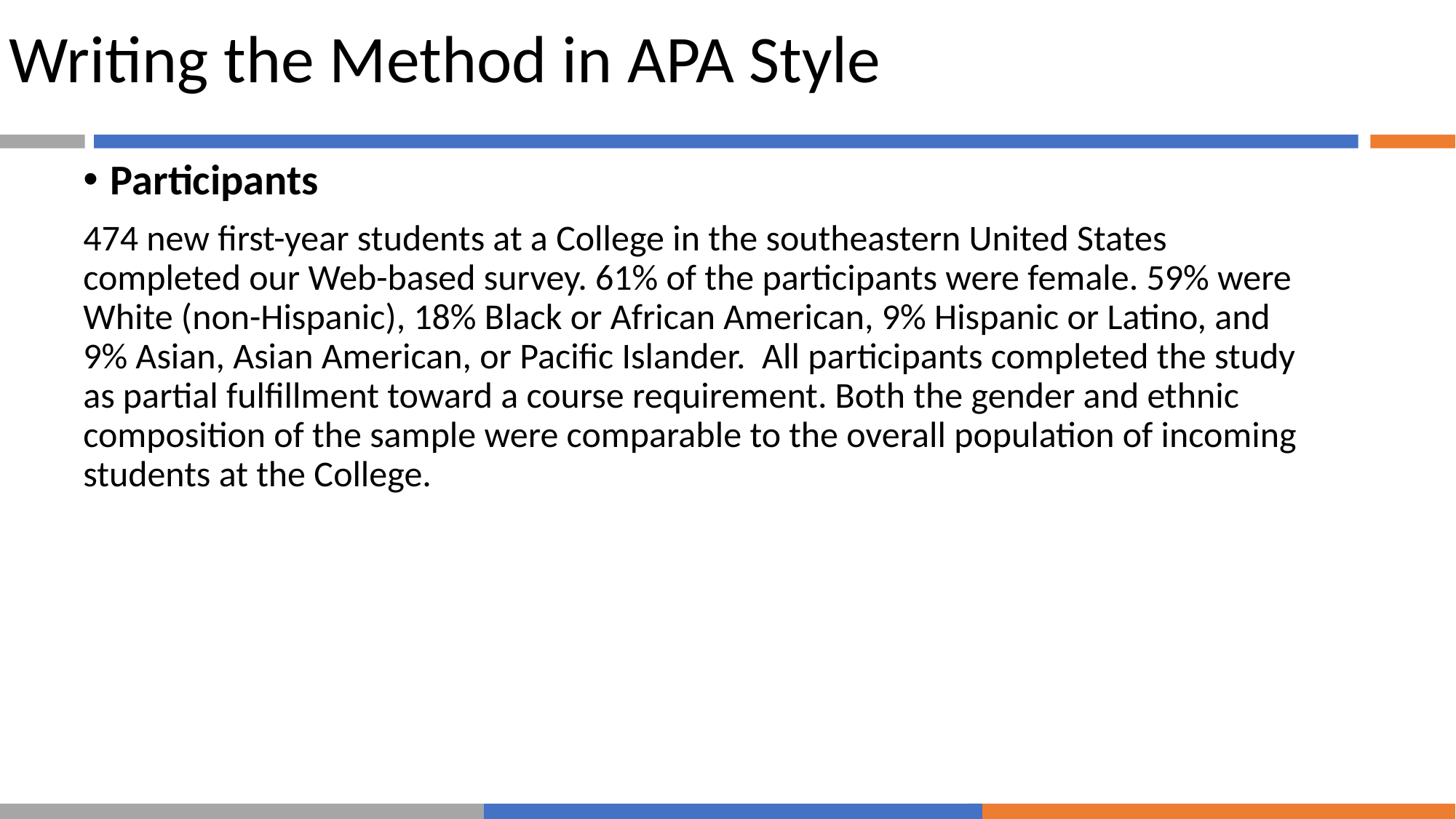

# Writing the Method in APA Style
Participants
474 new first-year students at a College in the southeastern United States completed our Web-based survey. 61% of the participants were female. 59% were White (non-Hispanic), 18% Black or African American, 9% Hispanic or Latino, and 9% Asian, Asian American, or Pacific Islander.  All participants completed the study as partial fulfillment toward a course requirement. Both the gender and ethnic composition of the sample were comparable to the overall population of incoming students at the College.